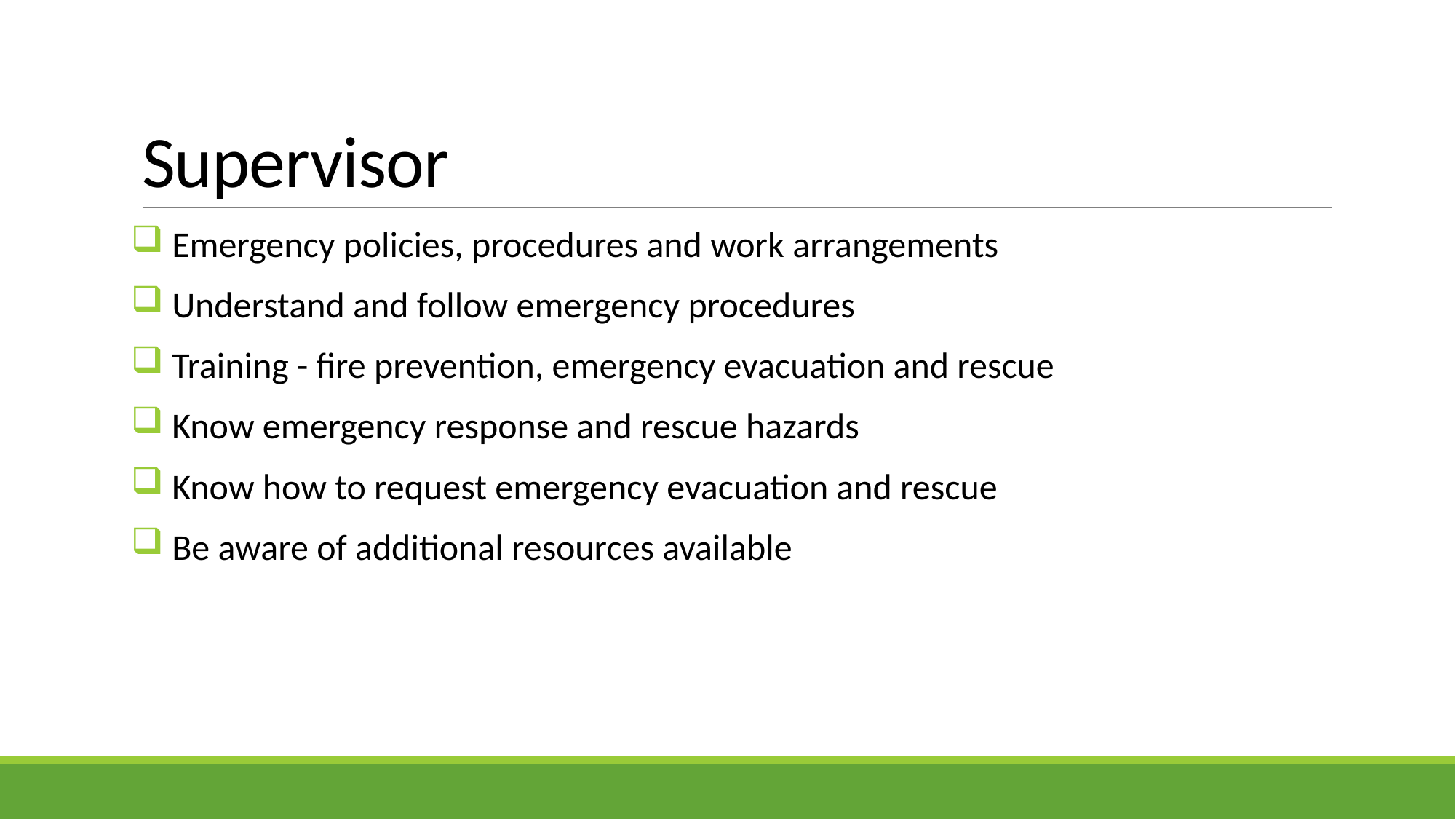

# Supervisor
 Emergency policies, procedures and work arrangements
 Understand and follow emergency procedures
 Training - fire prevention, emergency evacuation and rescue
 Know emergency response and rescue hazards
 Know how to request emergency evacuation and rescue
 Be aware of additional resources available